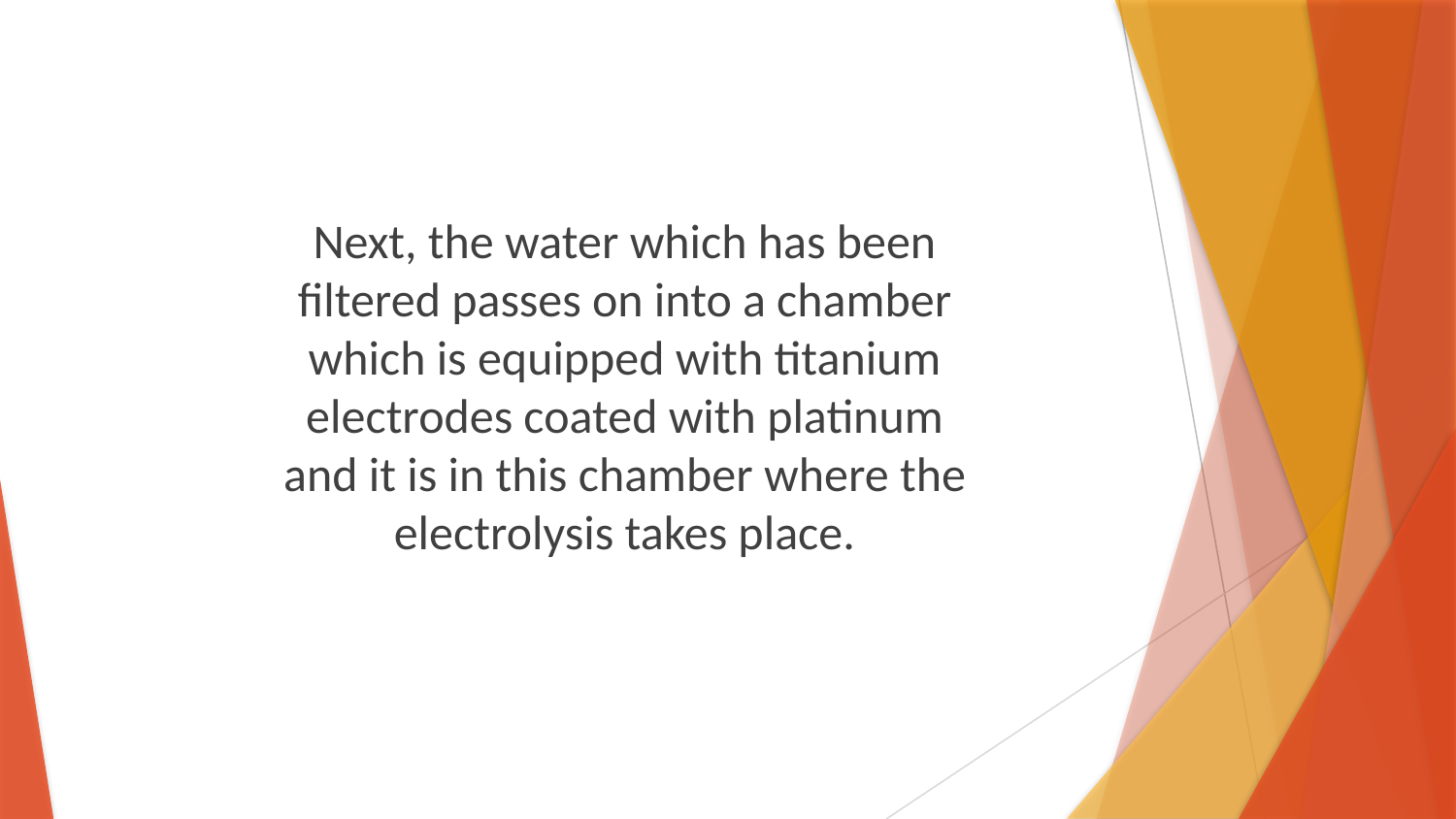

Next, the water which has been filtered passes on into a chamber which is equipped with titanium electrodes coated with platinum and it is in this chamber where the electrolysis takes place.